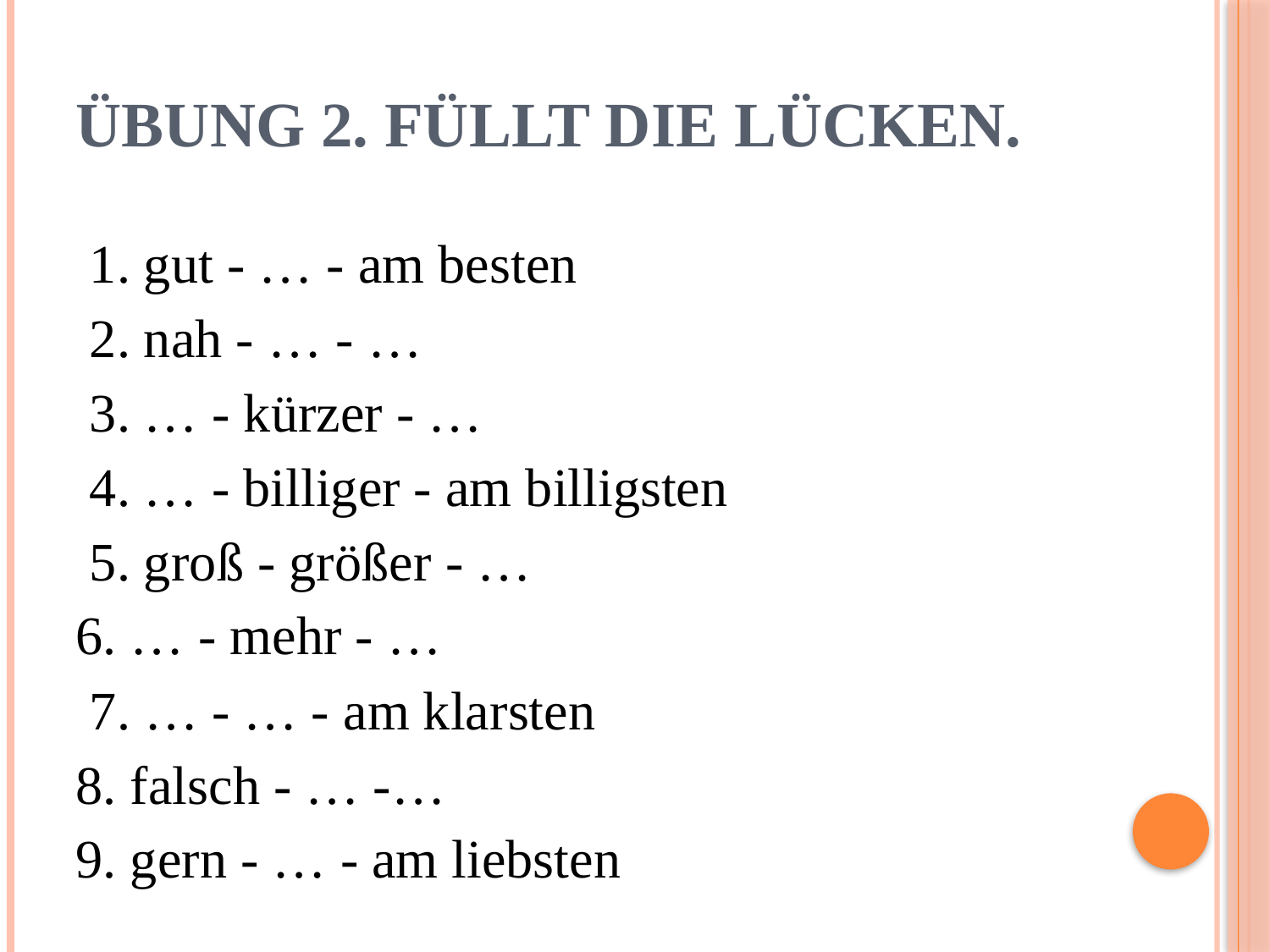

# Übung 2. Füllt die Lücken.
 1. gut - … - am besten
 2. nah - … - …
 3. … - kürzer - …
 4. … - billiger - am billigsten
 5. groß - größer - …
6. … - mehr - …
 7. … - … - am klarsten
8. falsch - … -…
9. gern - … - am liebsten